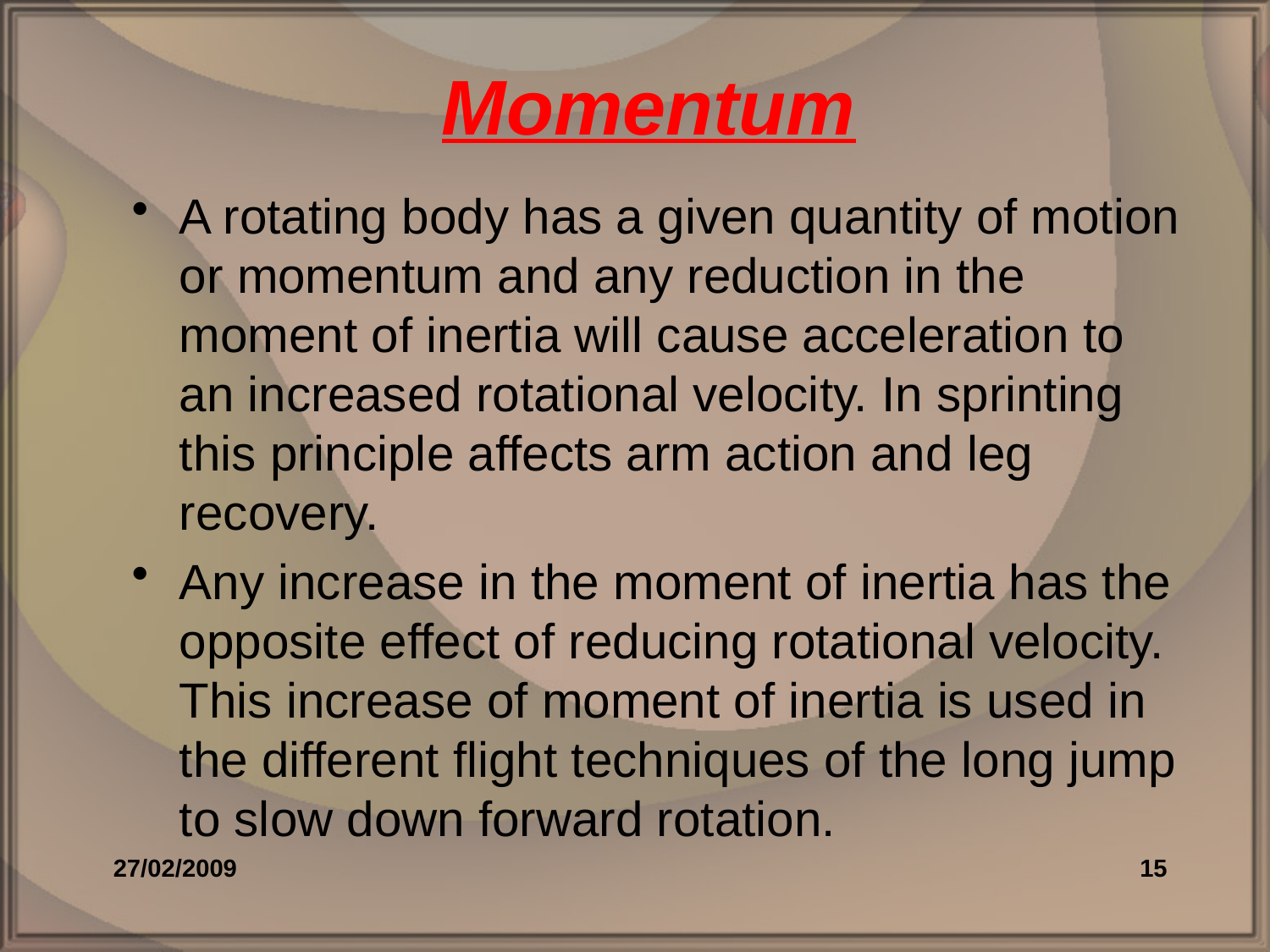

# Momentum
A rotating body has a given quantity of motion or momentum and any reduction in the moment of inertia will cause acceleration to an increased rotational velocity. In sprinting this principle affects arm action and leg recovery.
Any increase in the moment of inertia has the opposite effect of reducing rotational velocity. This increase of moment of inertia is used in the different flight techniques of the long jump to slow down forward rotation.
27/02/2009
15